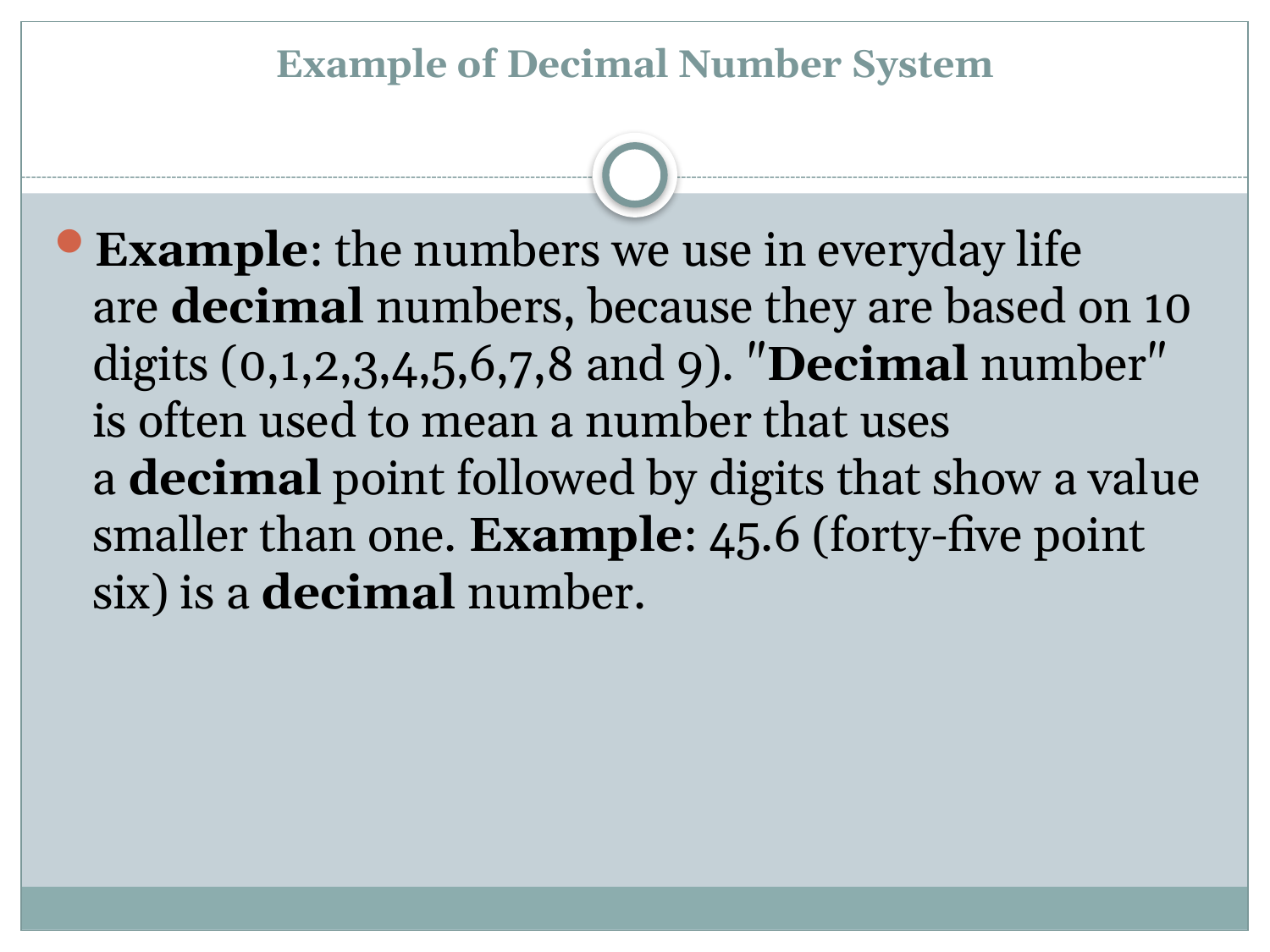

# Example of Decimal Number System
Example: the numbers we use in everyday life are decimal numbers, because they are based on 10 digits (0,1,2,3,4,5,6,7,8 and 9). "Decimal number" is often used to mean a number that uses a decimal point followed by digits that show a value smaller than one. Example: 45.6 (forty-five point six) is a decimal number.